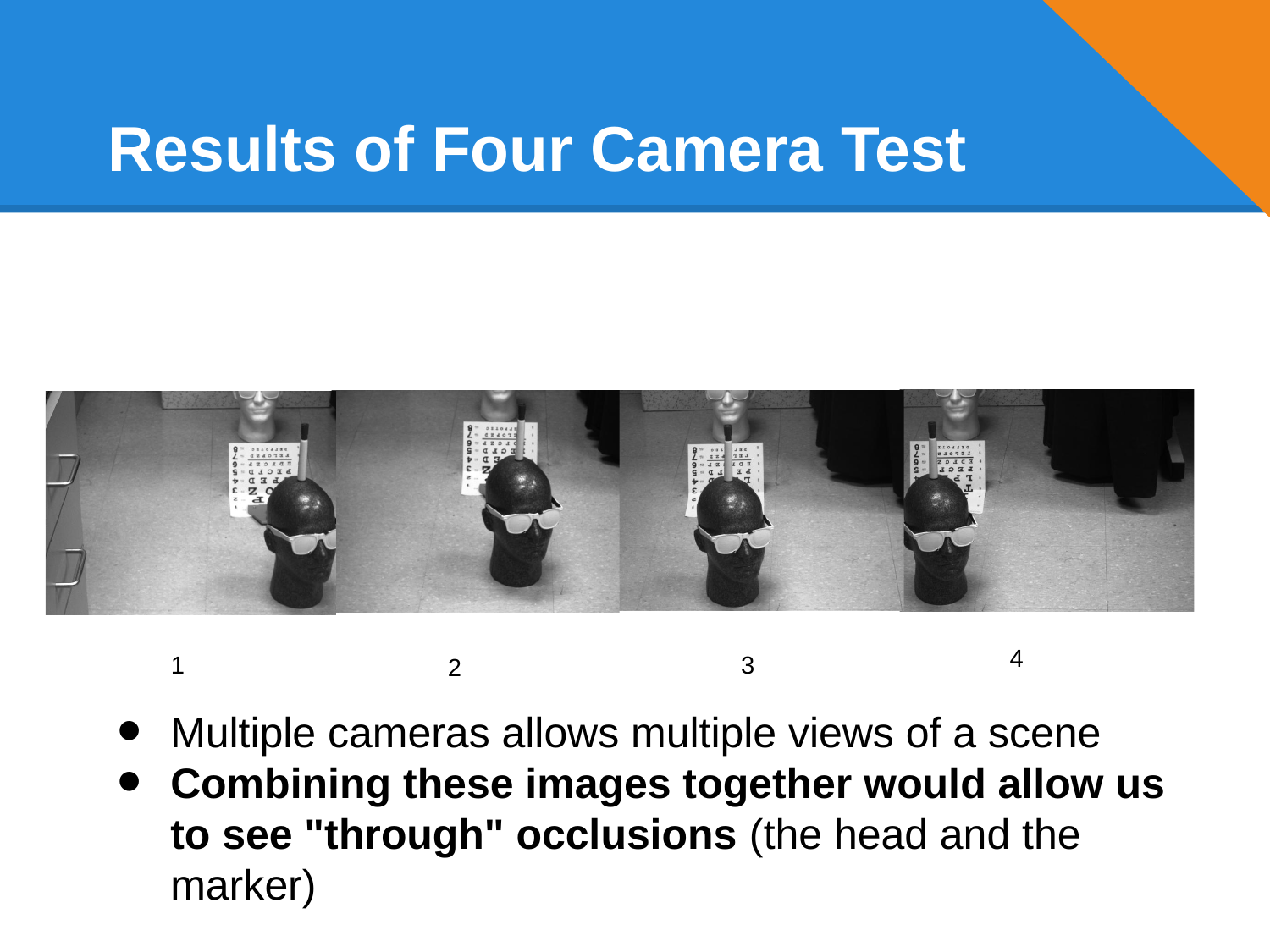

# Results of Four Camera Test

4
1
3
2
Multiple cameras allows multiple views of a scene
Combining these images together would allow us to see "through" occlusions (the head and the marker)